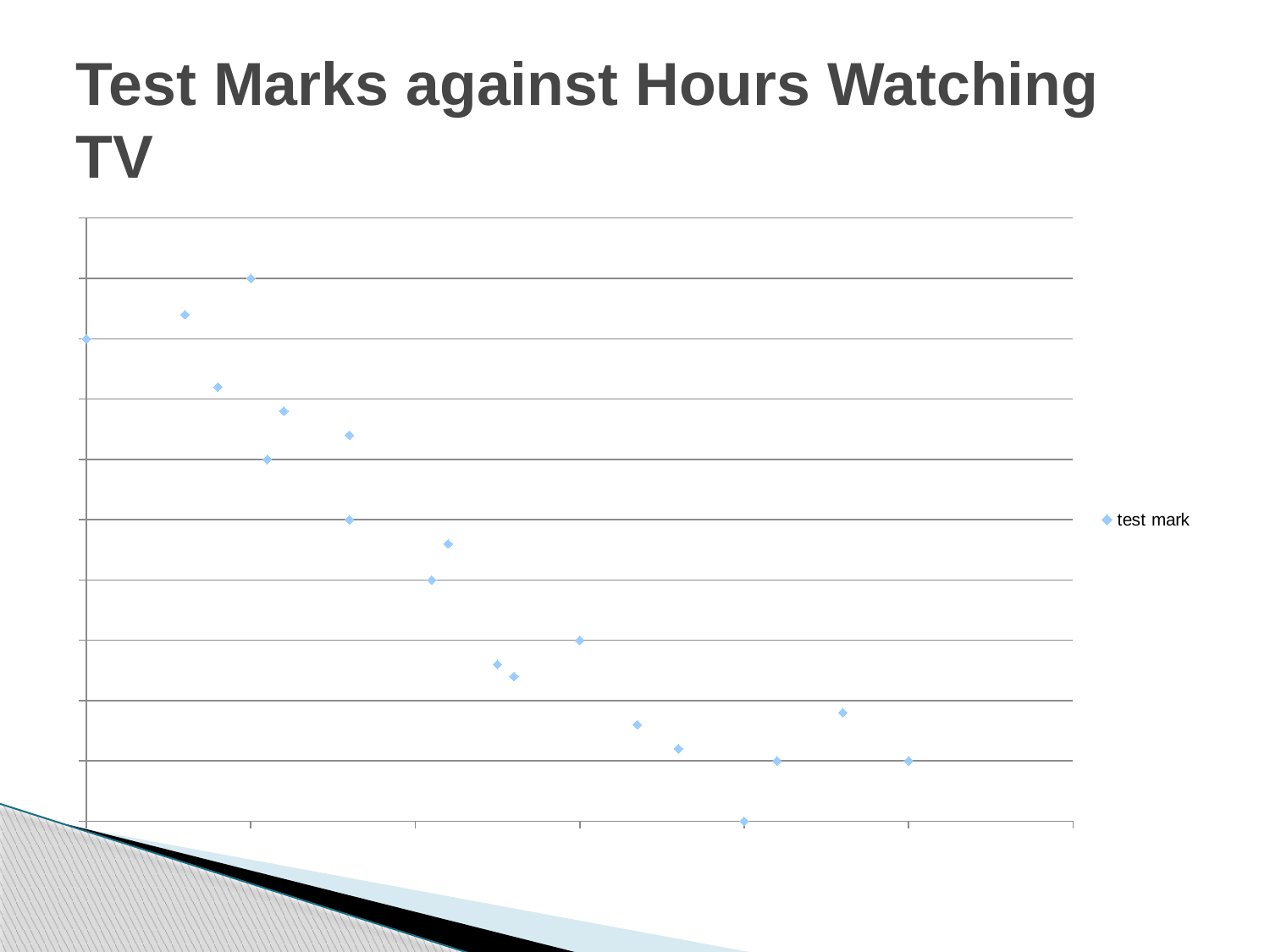

# Test Marks against Hours Watching TV

### Chart

| Category | test mark |
|---|---|